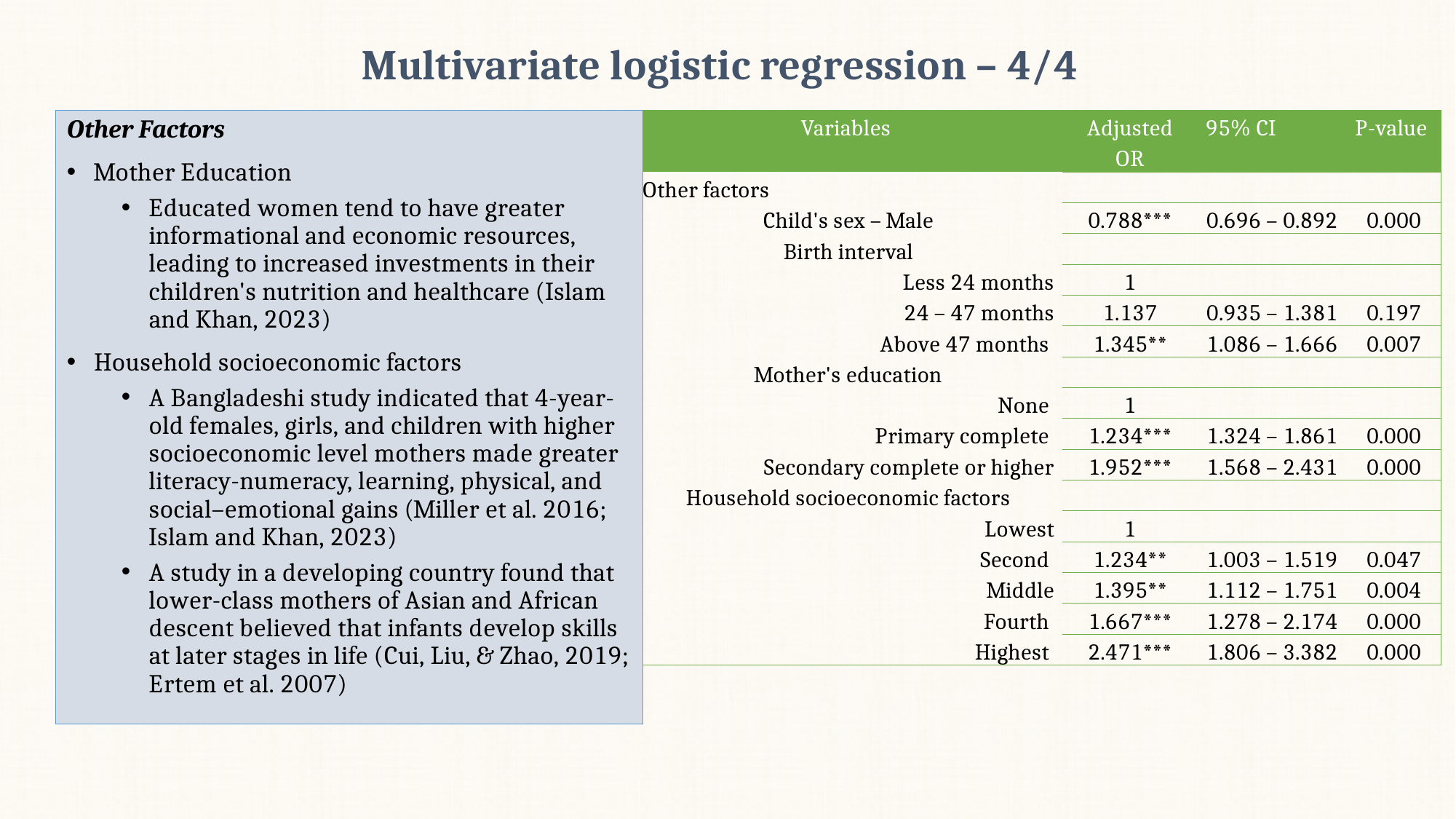

# Multivariate logistic regression – 4/4
Other Factors
Mother Education
Educated women tend to have greater informational and economic resources, leading to increased investments in their children's nutrition and healthcare (Islam and Khan, 2023)
Household socioeconomic factors
A Bangladeshi study indicated that 4-year-old females, girls, and children with higher socioeconomic level mothers made greater literacy-numeracy, learning, physical, and social–emotional gains (Miller et al. 2016; Islam and Khan, 2023)
A study in a developing country found that lower-class mothers of Asian and African descent believed that infants develop skills at later stages in life (Cui, Liu, & Zhao, 2019; Ertem et al. 2007)
| Variables | Adjusted OR | 95% CI | P-value |
| --- | --- | --- | --- |
| Other factors |  |  |  |
| Child's sex – Male | 0.788\*\*\* | 0.696 – 0.892 | 0.000 |
| Birth interval |  |  |  |
| Less 24 months | 1 |  |  |
| 24 – 47 months | 1.137 | 0.935 – 1.381 | 0.197 |
| Above 47 months | 1.345\*\* | 1.086 – 1.666 | 0.007 |
| Mother's education |  |  |  |
| None | 1 |  |  |
| Primary complete | 1.234\*\*\* | 1.324 – 1.861 | 0.000 |
| Secondary complete or higher | 1.952\*\*\* | 1.568 – 2.431 | 0.000 |
| Household socioeconomic factors |  |  |  |
| Lowest | 1 |  |  |
| Second | 1.234\*\* | 1.003 – 1.519 | 0.047 |
| Middle | 1.395\*\* | 1.112 – 1.751 | 0.004 |
| Fourth | 1.667\*\*\* | 1.278 – 2.174 | 0.000 |
| Highest | 2.471\*\*\* | 1.806 – 3.382 | 0.000 |